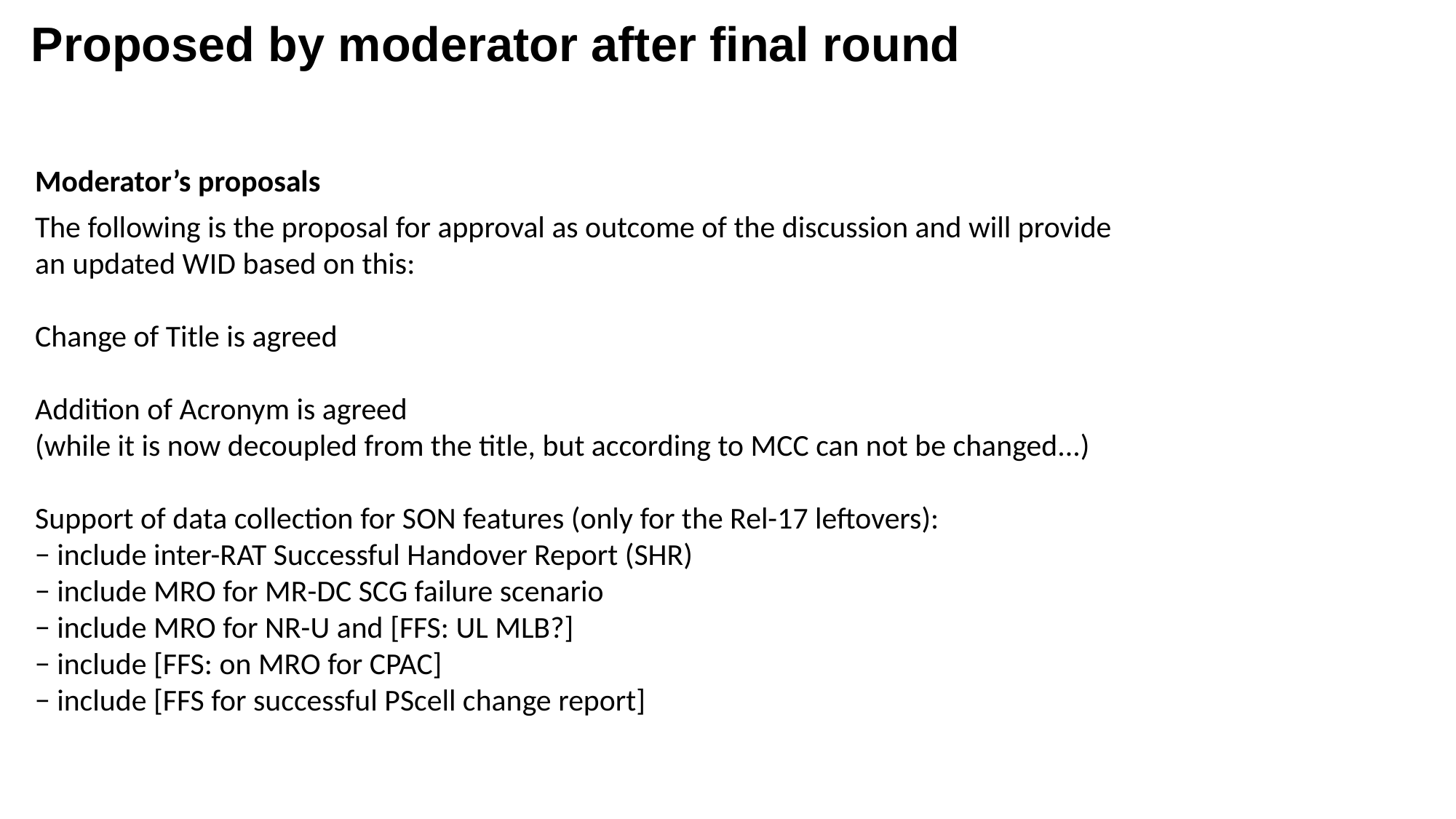

Proposed by moderator after final round

Moderator’s proposals
The following is the proposal for approval as outcome of the discussion and will provide
an updated WID based on this:

Change of Title is agreed

Addition of Acronym is agreed
(while it is now decoupled from the title, but according to MCC can not be changed...)

Support of data collection for SON features (only for the Rel-17 leftovers):
− include inter-RAT Successful Handover Report (SHR)
− include MRO for MR-DC SCG failure scenario
− include MRO for NR-U and [FFS: UL MLB?]
− include [FFS: on MRO for CPAC]
− include [FFS for successful PScell change report]